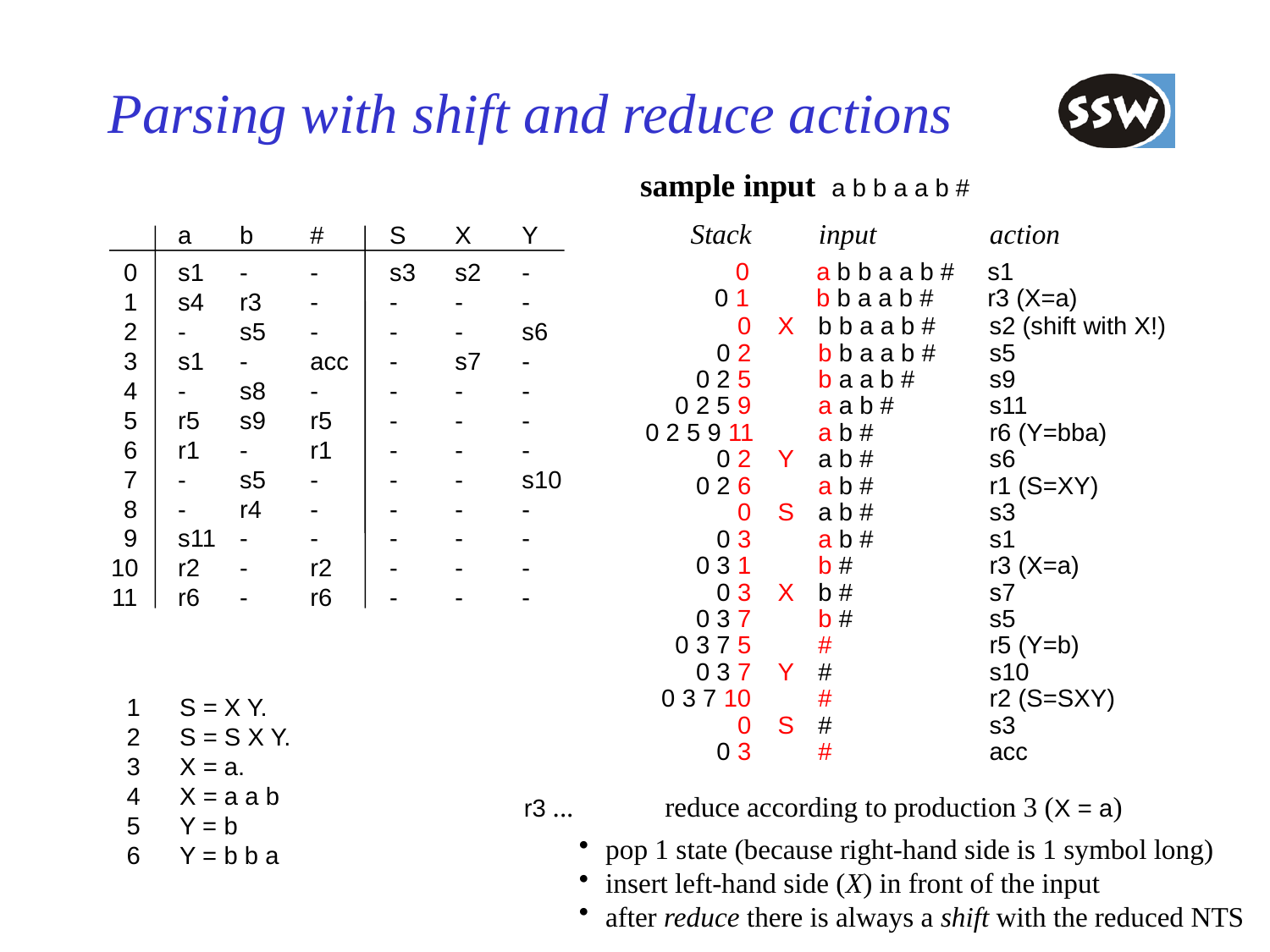

# Parsing with shift and reduce actions
sample input  a b b a a b #
	Stack		input	action
		a	b	#	S	X	Y
	0	s1	-	-	s3	s2	-
	1	s4	r3	-	-	-	-
	2	-	s5	-	-	-	s6
	3	s1	-	acc	-	s7	-
	4	-	s8	-	-	-	-
	5	r5	s9	r5	-	-	-
	6	r1	-	r1	-	-	-
	7	-	s5	-	-	-	s10
	8	-	r4	-	-	-	-
	9	s11	-	-	-	-	-
	10	r2	-	r2	-	-	-
	11	r6	-	r6	-	-	-

	0		a b b a a b #	s1
	0 1		b b a a b #	r3 (X=a)
r3 ...	reduce according to production 3 (X = a)
pop 1 state (because right-hand side is 1 symbol long)
insert left-hand side (X) in front of the input
after reduce there is always a shift with the reduced NTS
	0	X	b b a a b #	s2 (shift with X!)
	0 2		b b a a b #	s5
	0 2 5		b a a b #	s9
	0 2 5 9		a a b #	s11
	0 2 5 9 11		a b #	r6 (Y=bba)
	0 2	Y	a b #	s6
	0 2 6		a b #	r1 (S=XY)
	0	S	a b #	s3
	0 3		a b #	s1
	0 3 1		b #	r3 (X=a)
	0 3	X	b #	s7
	0 3 7		b #	s5
	0 3 7 5		#	r5 (Y=b)
	0 3 7	Y	#	s10
	0 3 7 10		#	r2 (S=SXY)
	0	S	#	s3
	0 3		#	acc
1	S = X Y.
2	S = S X Y.
3	X = a.
4	X = a a b
5	Y = b
6	Y = b b a
6